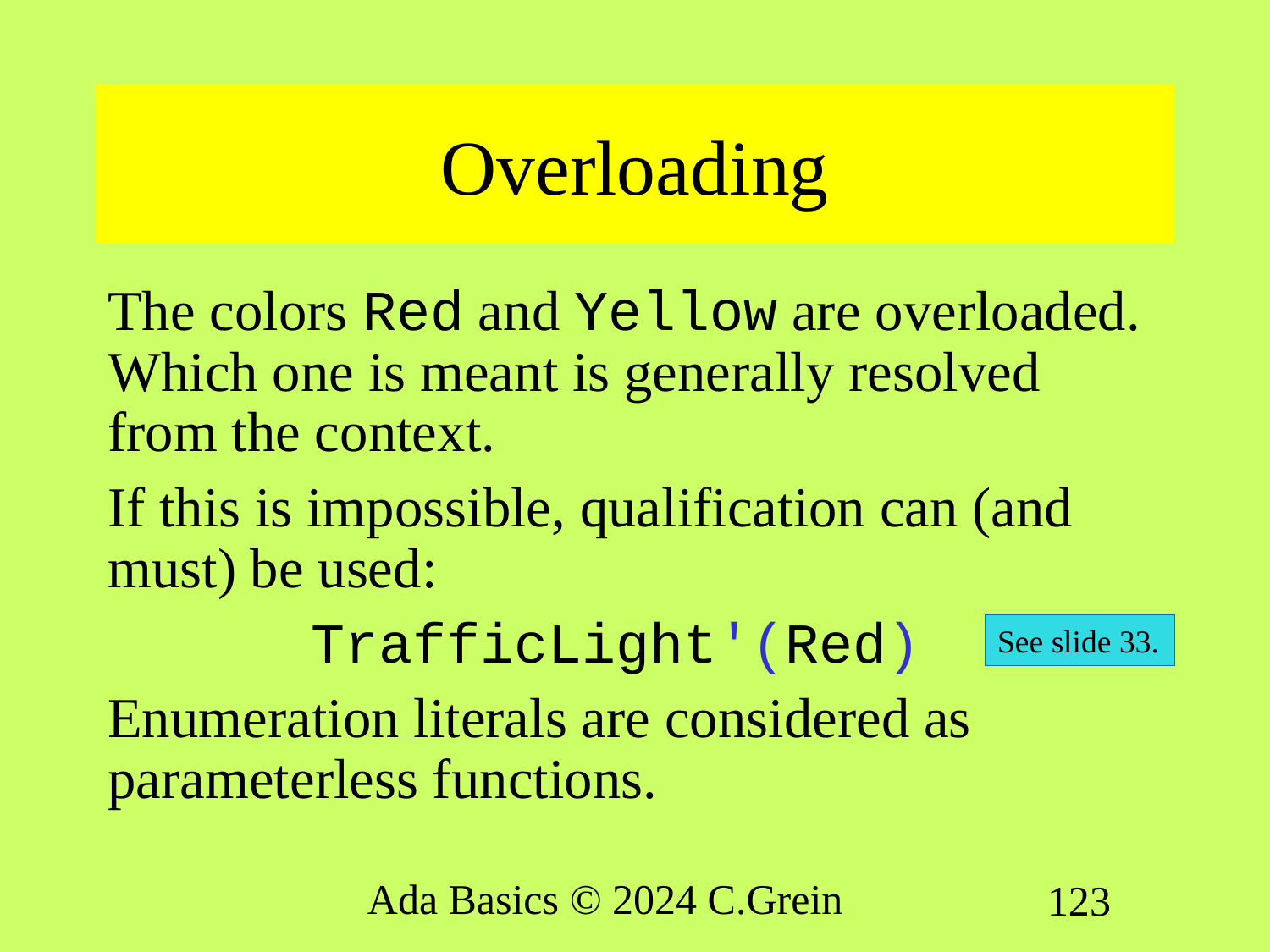

# Overloading
The colors Red and Yellow are overloaded. Which one is meant is generally resolved from the context.
If this is impossible, qualification can (and must) be used:
      TrafficLight'(Red)
Enumeration literals are considered as parameterless functions.
See slide 33.
Ada Basics © 2024 C.Grein
123